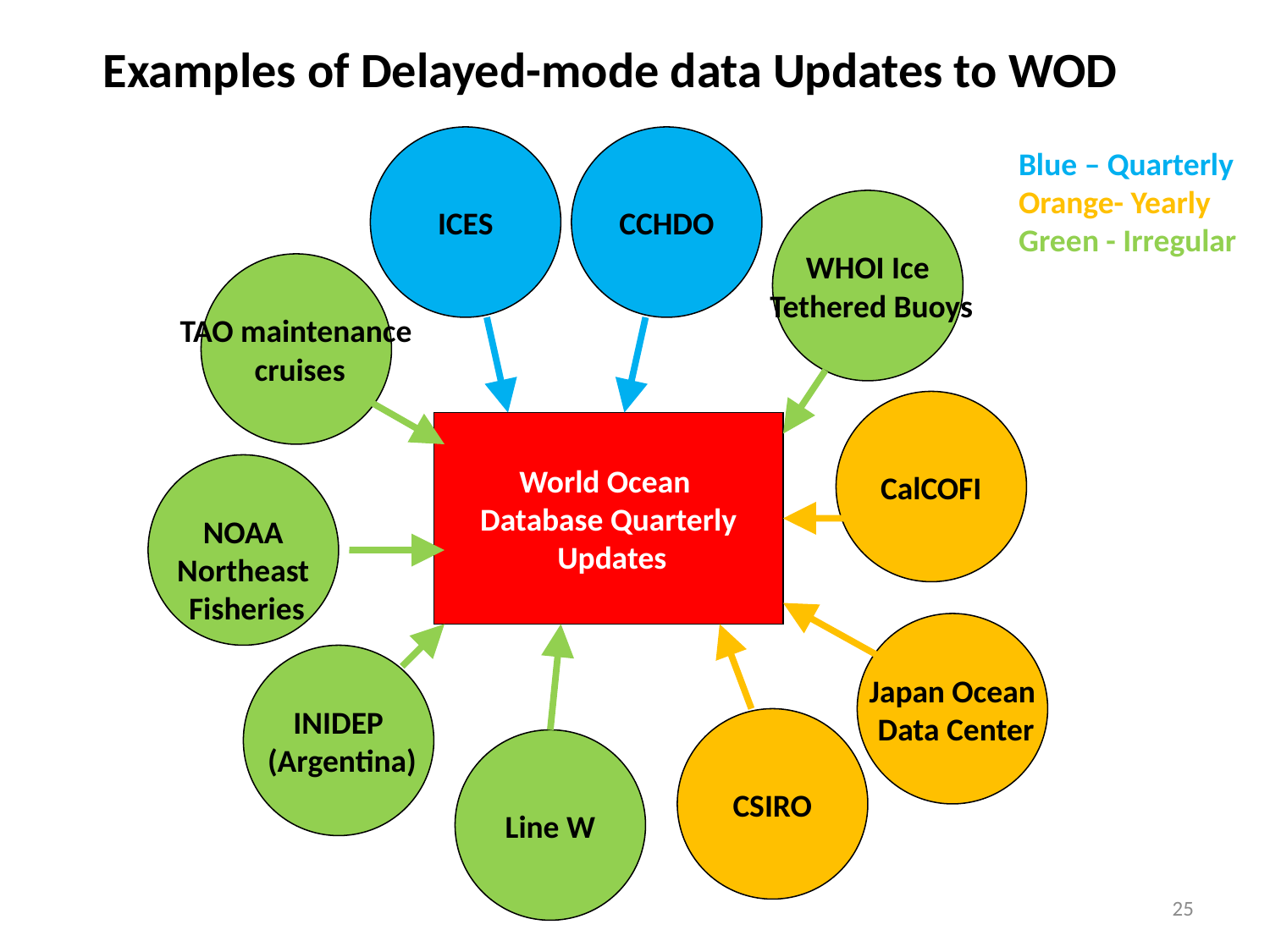

Examples of Delayed-mode data Updates to WOD
ICES
CCHDO
Blue – Quarterly
Orange- Yearly
Green - Irregular
WHOI Ice
 Tethered Buoys
TAO maintenance
 cruises

CalCOFI
World Ocean
Database Quarterly
 Updates

NOAA
Northeast
 Fisheries

Japan Ocean
 Data Center

INIDEP
 (Argentina)

CSIRO
Line W
25